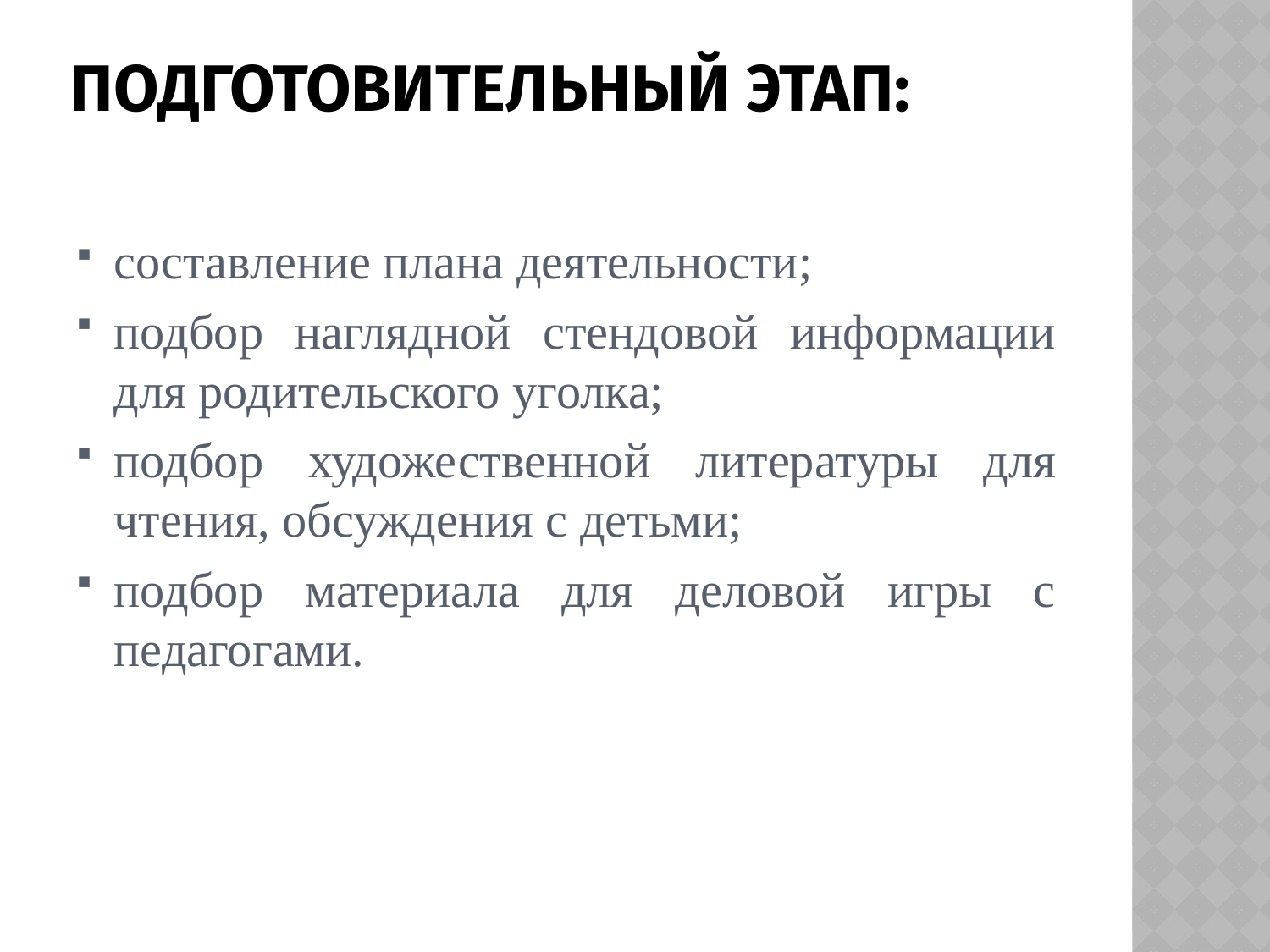

# Подготовительный этап:
составление плана деятельности;
подбор наглядной стендовой информации для родительского уголка;
подбор художественной литературы для чтения, обсуждения с детьми;
подбор материала для деловой игры с педагогами.